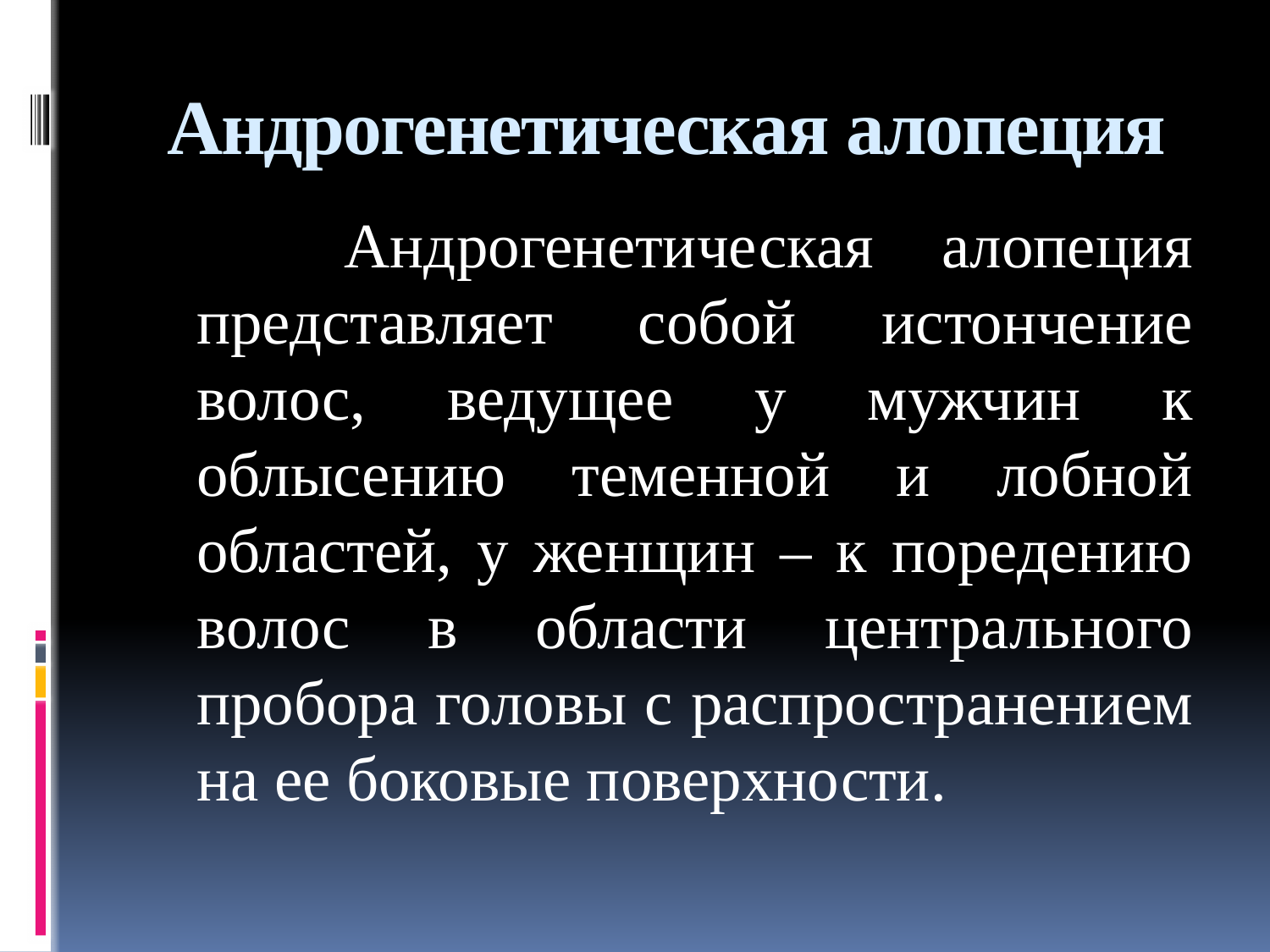

# Андрогенетическая алопеция
   Андрогенетическая алопеция представляет собой истончение волос, ведущее у мужчин к облысению теменной и лобной областей, у женщин – к поредению волос в области центрального пробора головы с распространением на ее боковые поверхности.